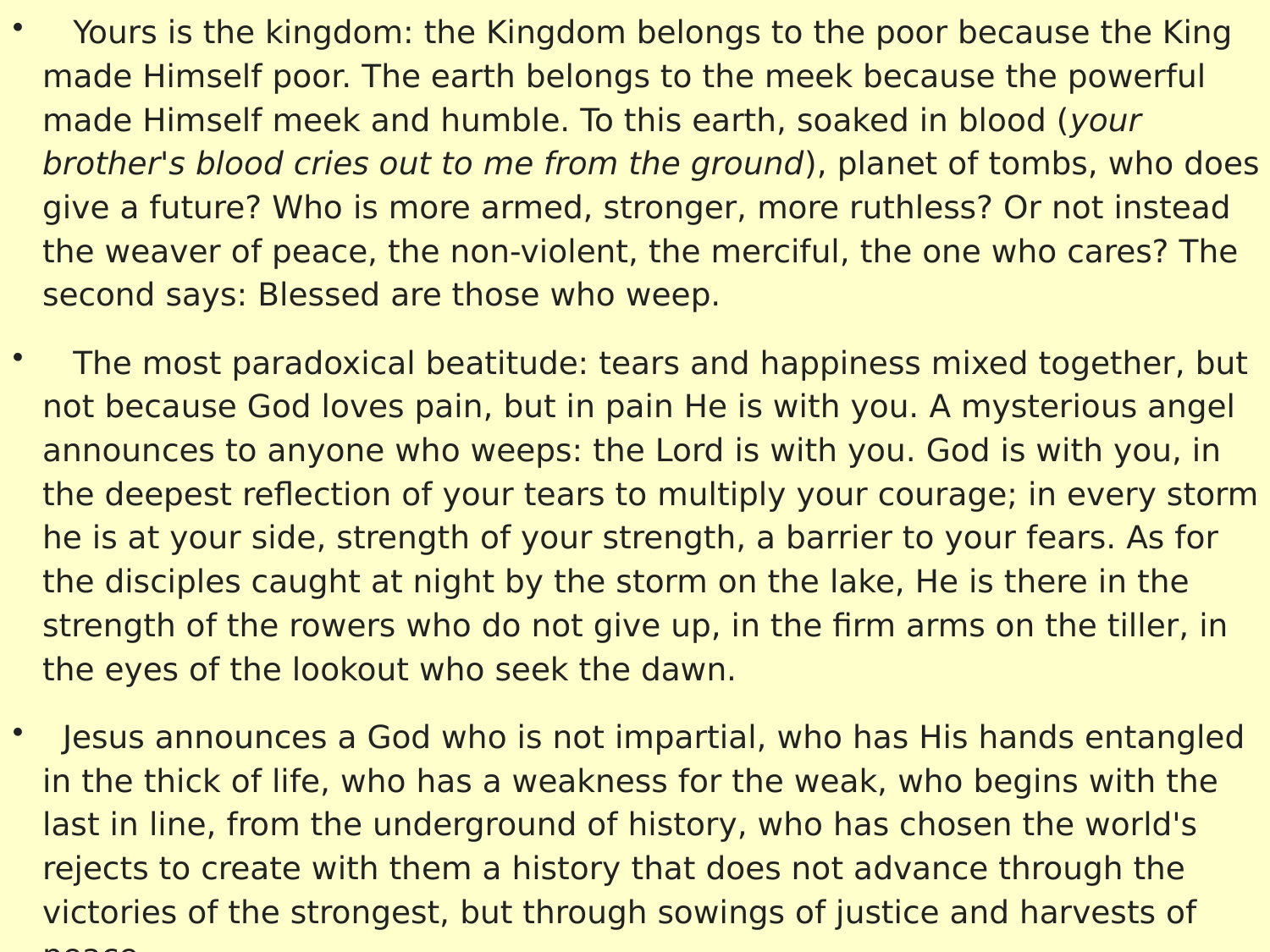

Yours is the kingdom: the Kingdom belongs to the poor because the King made Himself poor. The earth belongs to the meek because the powerful made Himself meek and humble. To this earth, soaked in blood (your brother's blood cries out to me from the ground), planet of tombs, who does give a future? Who is more armed, stronger, more ruthless? Or not instead the weaver of peace, the non-violent, the merciful, the one who cares? The second says: Blessed are those who weep.
   The most paradoxical beatitude: tears and happiness mixed together, but not because God loves pain, but in pain He is with you. A mysterious angel announces to anyone who weeps: the Lord is with you. God is with you, in the deepest reflection of your tears to multiply your courage; in every storm he is at your side, strength of your strength, a barrier to your fears. As for the disciples caught at night by the storm on the lake, He is there in the strength of the rowers who do not give up, in the firm arms on the tiller, in the eyes of the lookout who seek the dawn.
  Jesus announces a God who is not impartial, who has His hands entangled in the thick of life, who has a weakness for the weak, who begins with the last in line, from the underground of history, who has chosen the world's rejects to create with them a history that does not advance through the victories of the strongest, but through sowings of justice and harvests of peace.